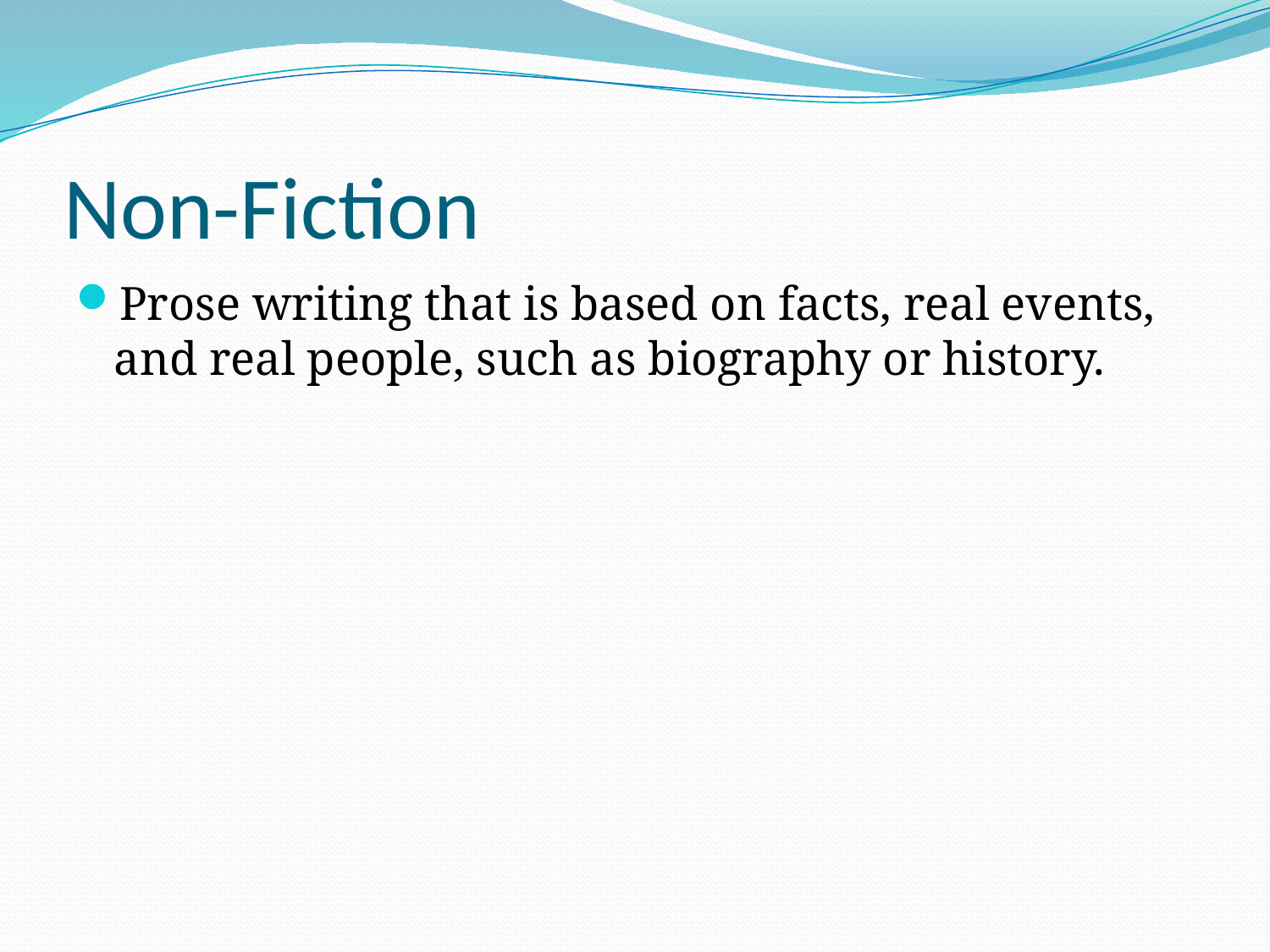

# Non-Fiction
Prose writing that is based on facts, real events, and real people, such as biography or history.